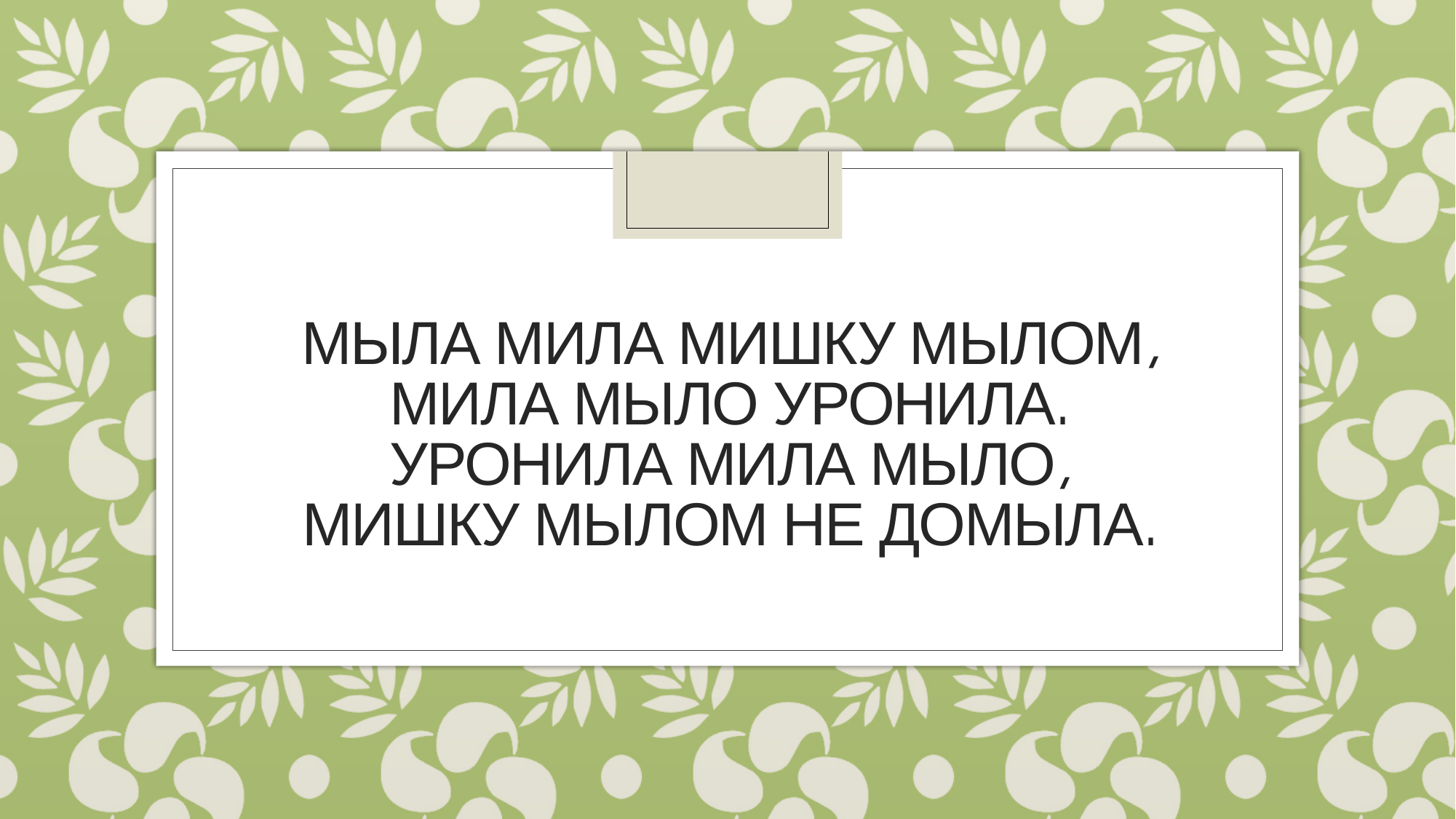

# Мыла Мила мишку мылом, Мила мыло уронила. Уронила Мила мыло, Мишку мылом не домыла.